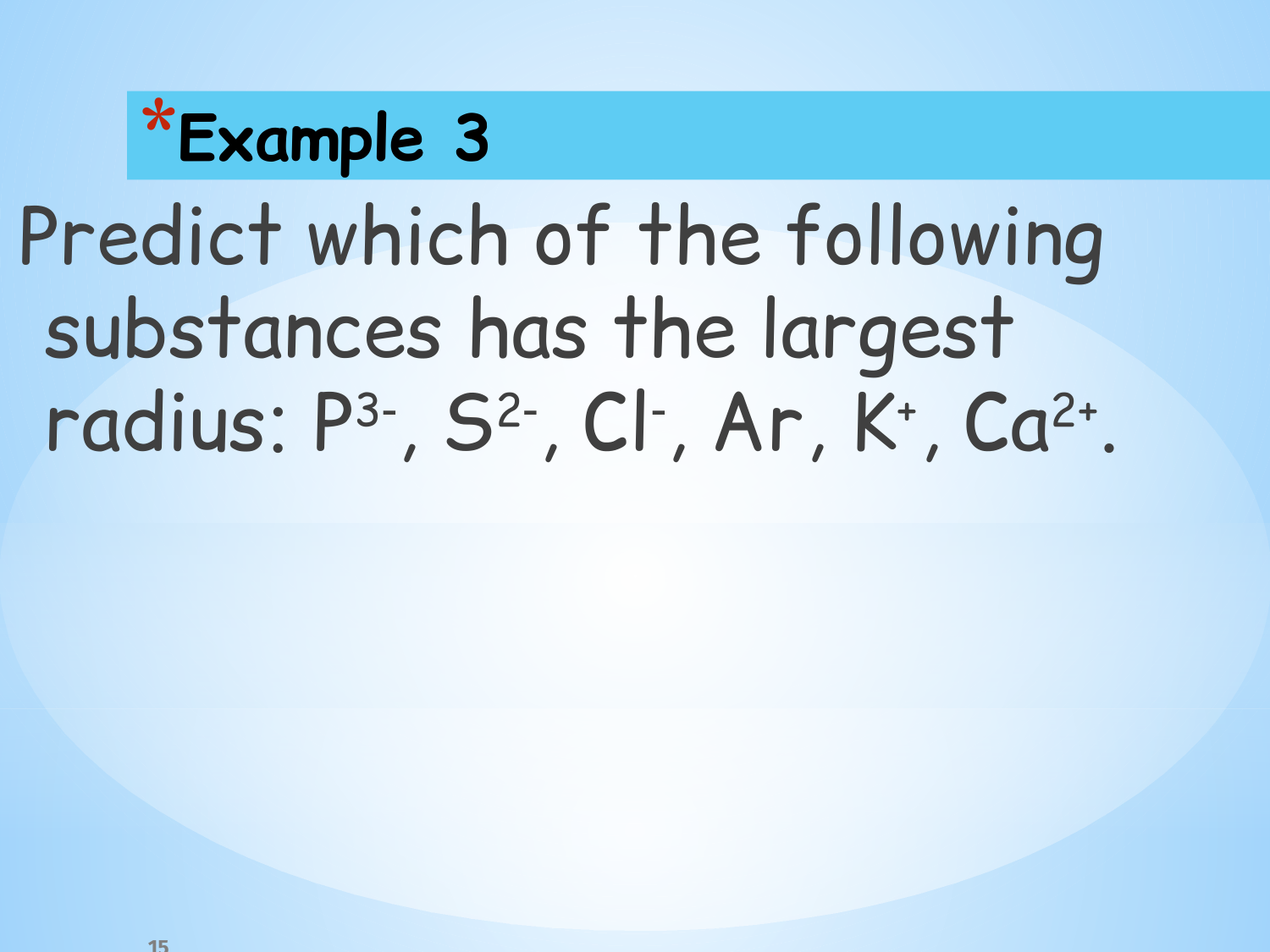

Example 3
Predict which of the following substances has the largest radius: P3−, S2−, Cl−, Ar, K+, Ca2+.

15